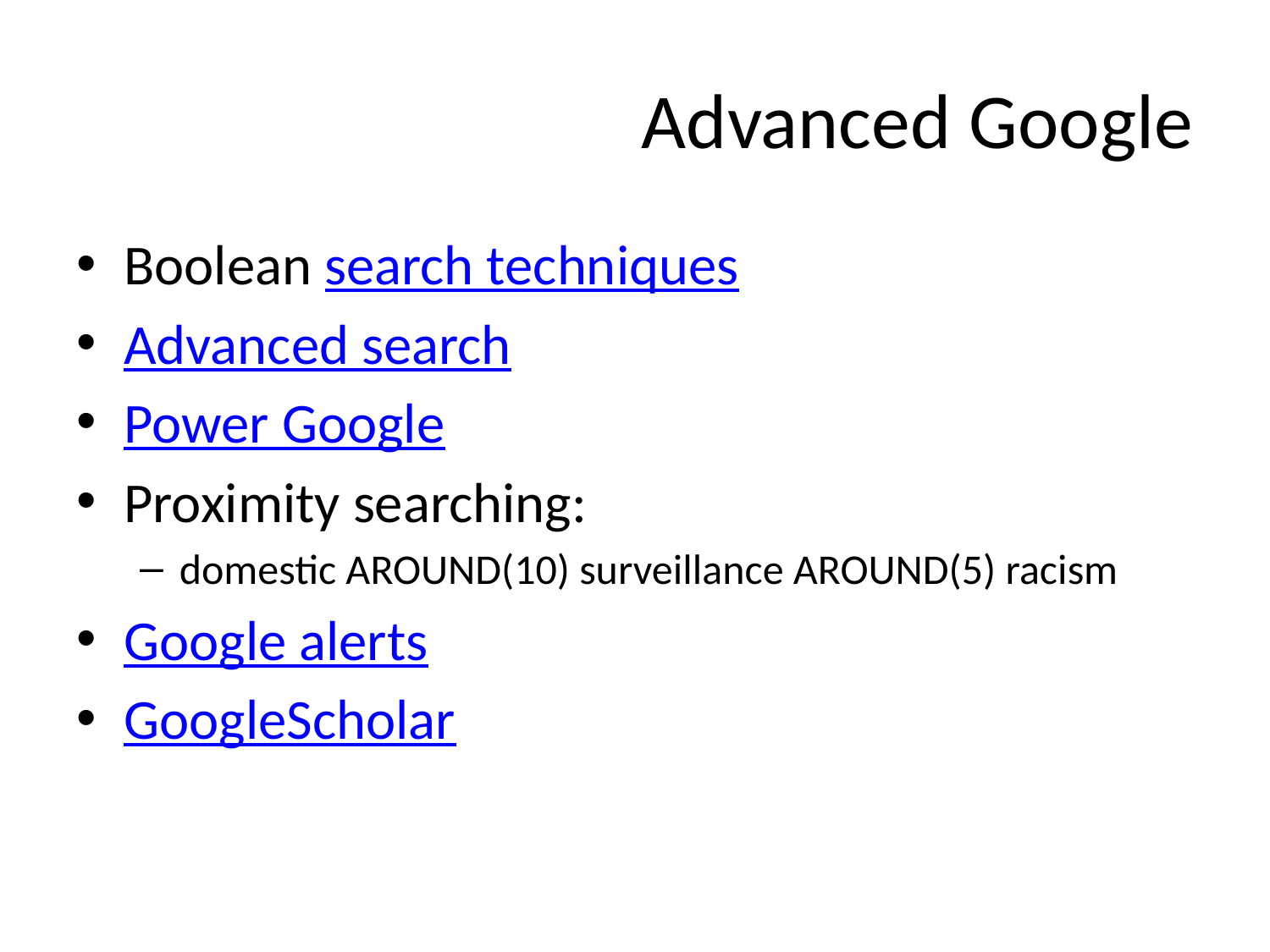

# Advanced Google
Boolean search techniques
Advanced search
Power Google
Proximity searching:
domestic AROUND(10) surveillance AROUND(5) racism
Google alerts
GoogleScholar